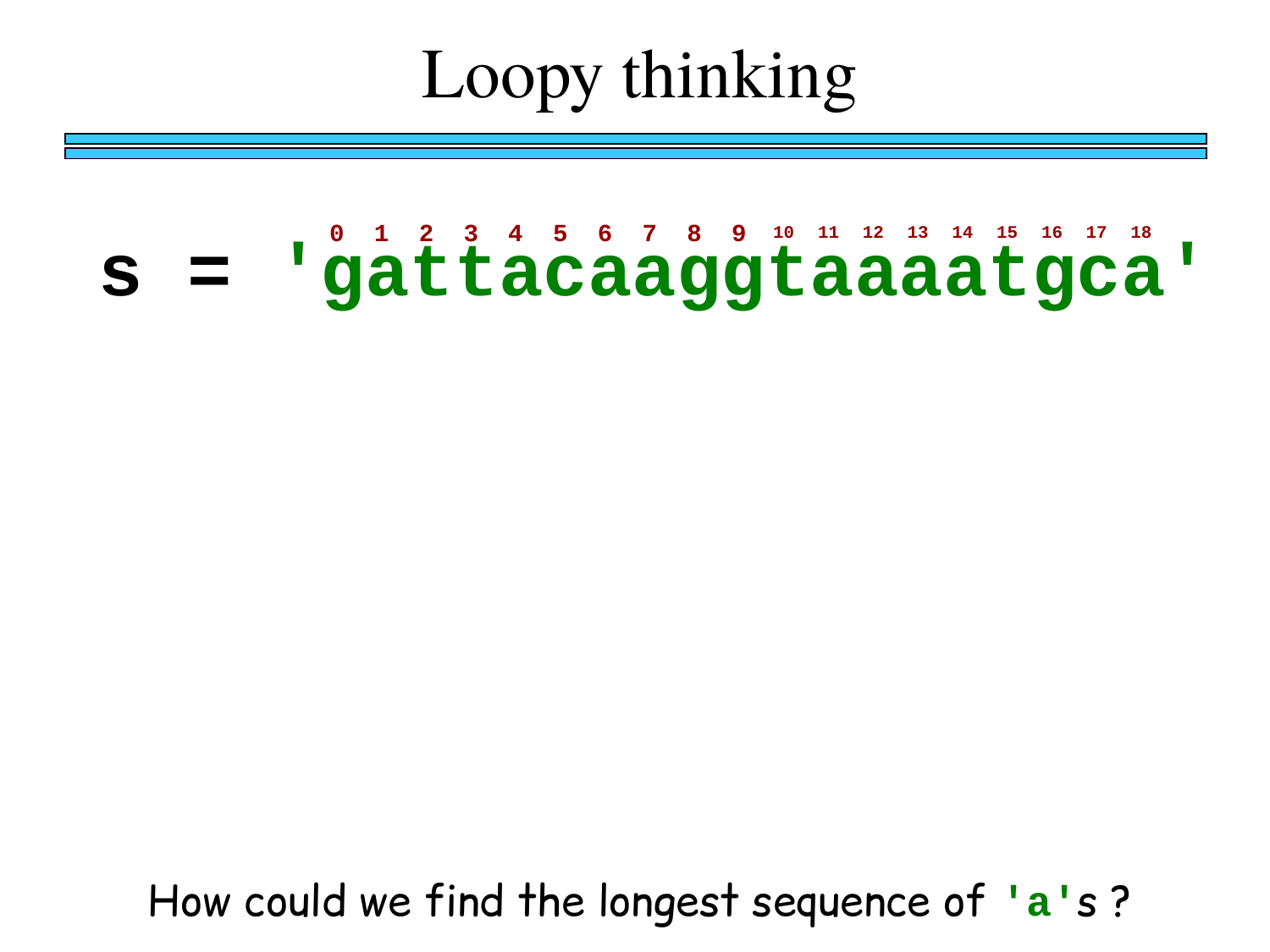

Loopy thinking

0
1
2
3
4
5
6
7
8
9
10
11
12
13
14
15
16
17
18
s = 'gattacaaggtaaaatgca'
How could we find the longest sequence of 'a's ?